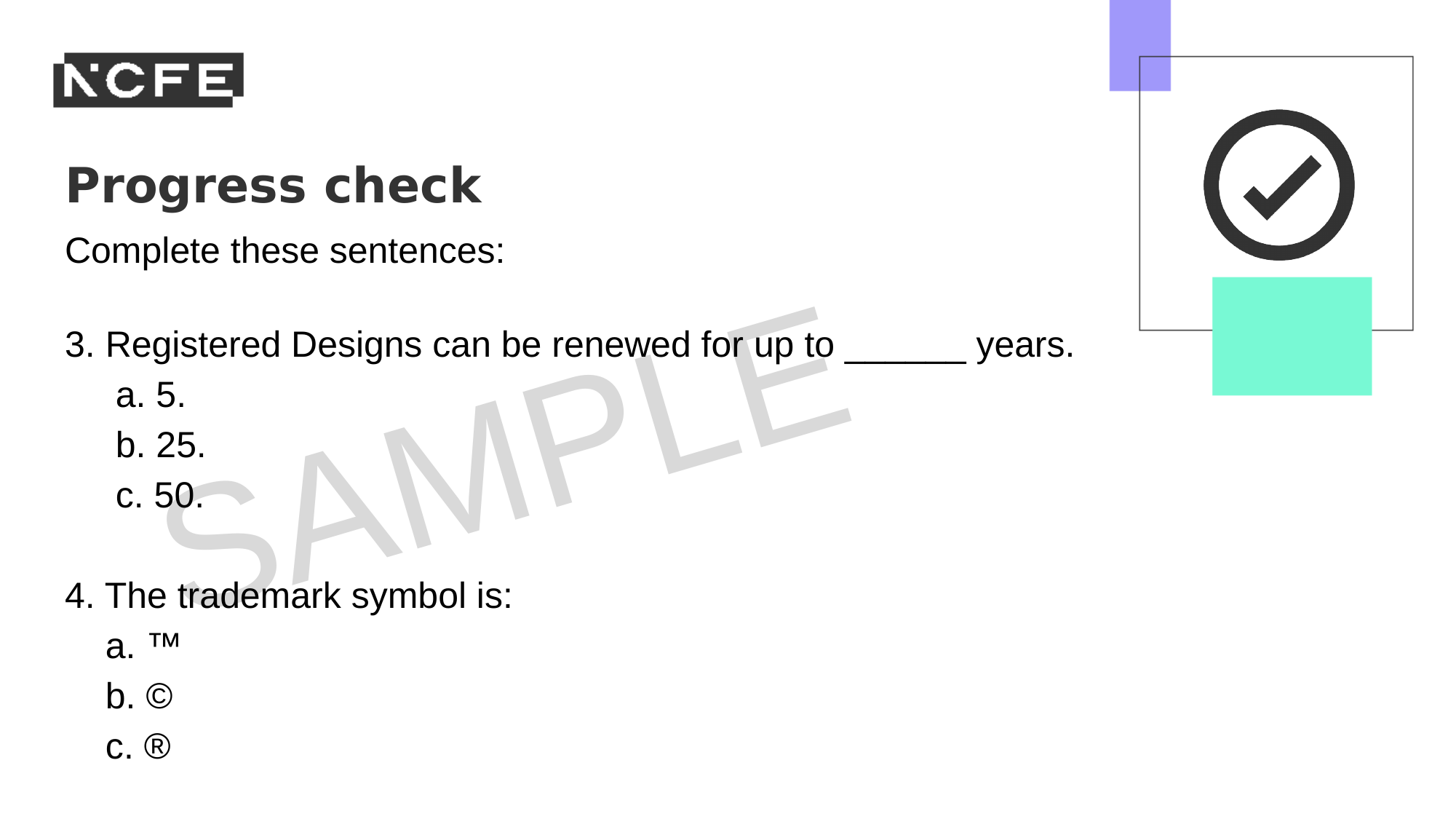

Complete these sentences:
​
3. Registered Designs can be renewed for up to ______ years.
     a. 5.
     b. 25.
     c. 50.

4. The trademark symbol is:
    a. ™
    b. ©
    c. ®